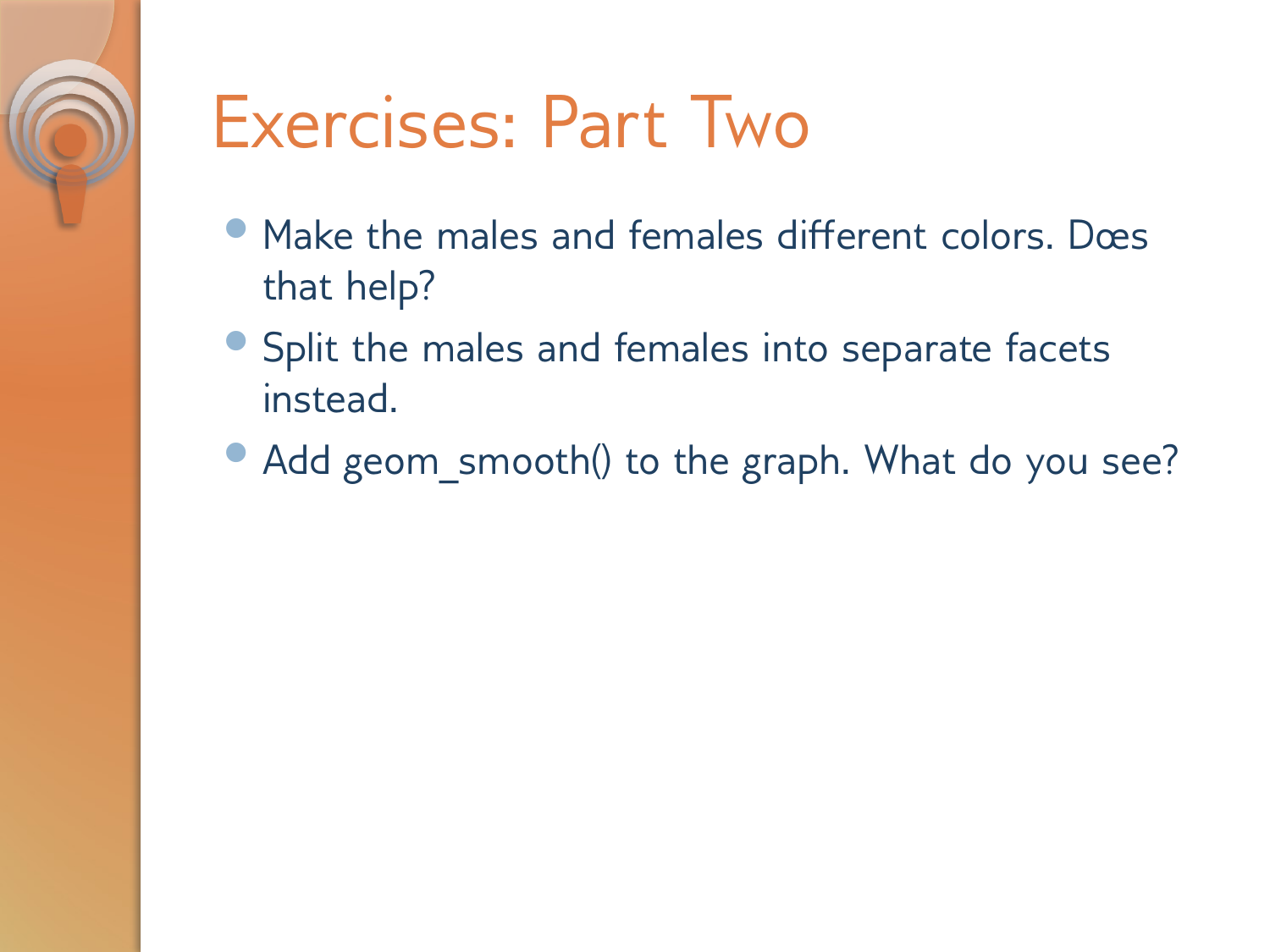

# Exercises: Part Two
Make the males and females different colors. Does that help?
Split the males and females into separate facets instead.
Add geom_smooth() to the graph. What do you see?